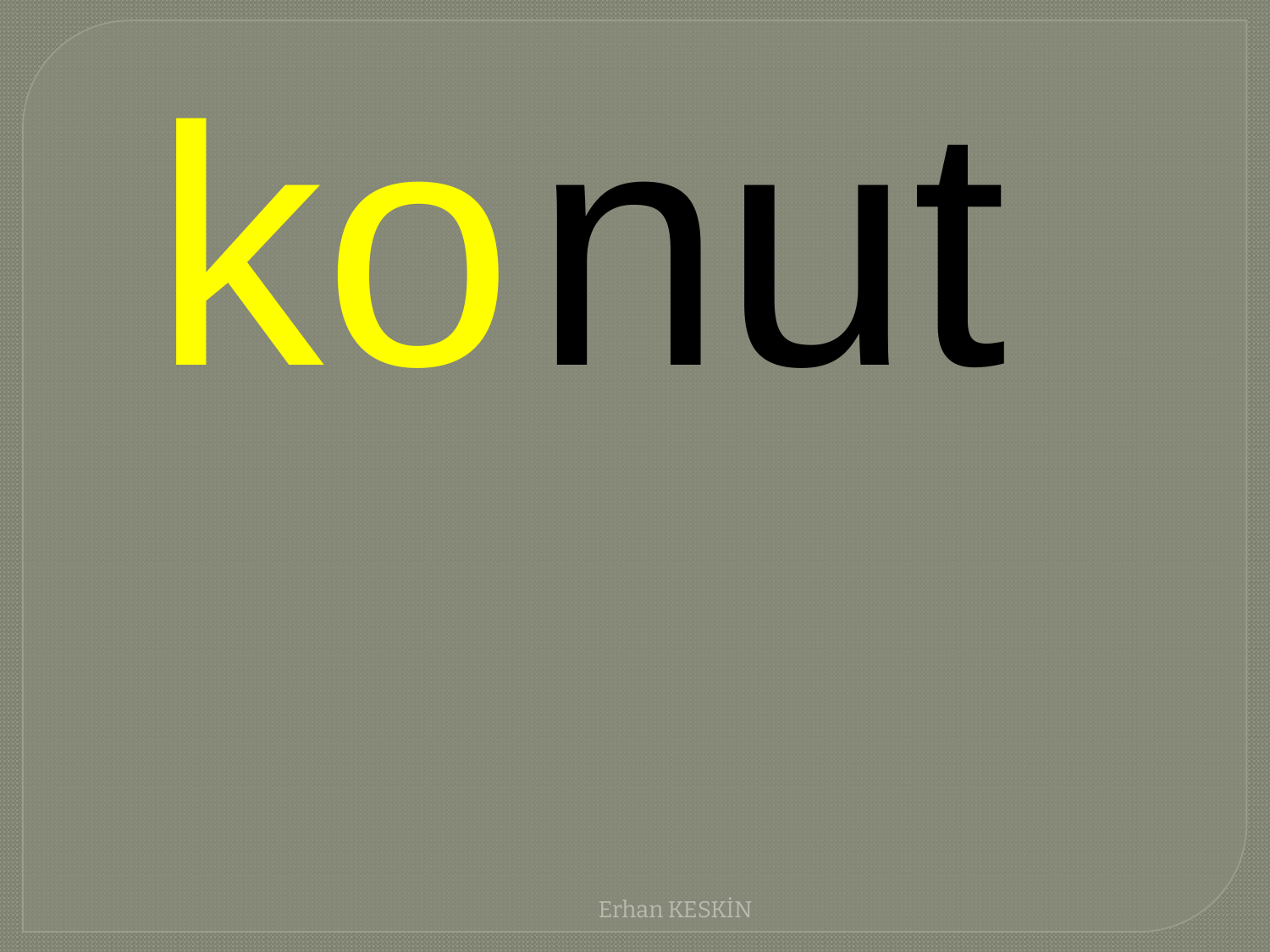

| ko |
| --- |
| nut |
| --- |
Erhan KESKİN